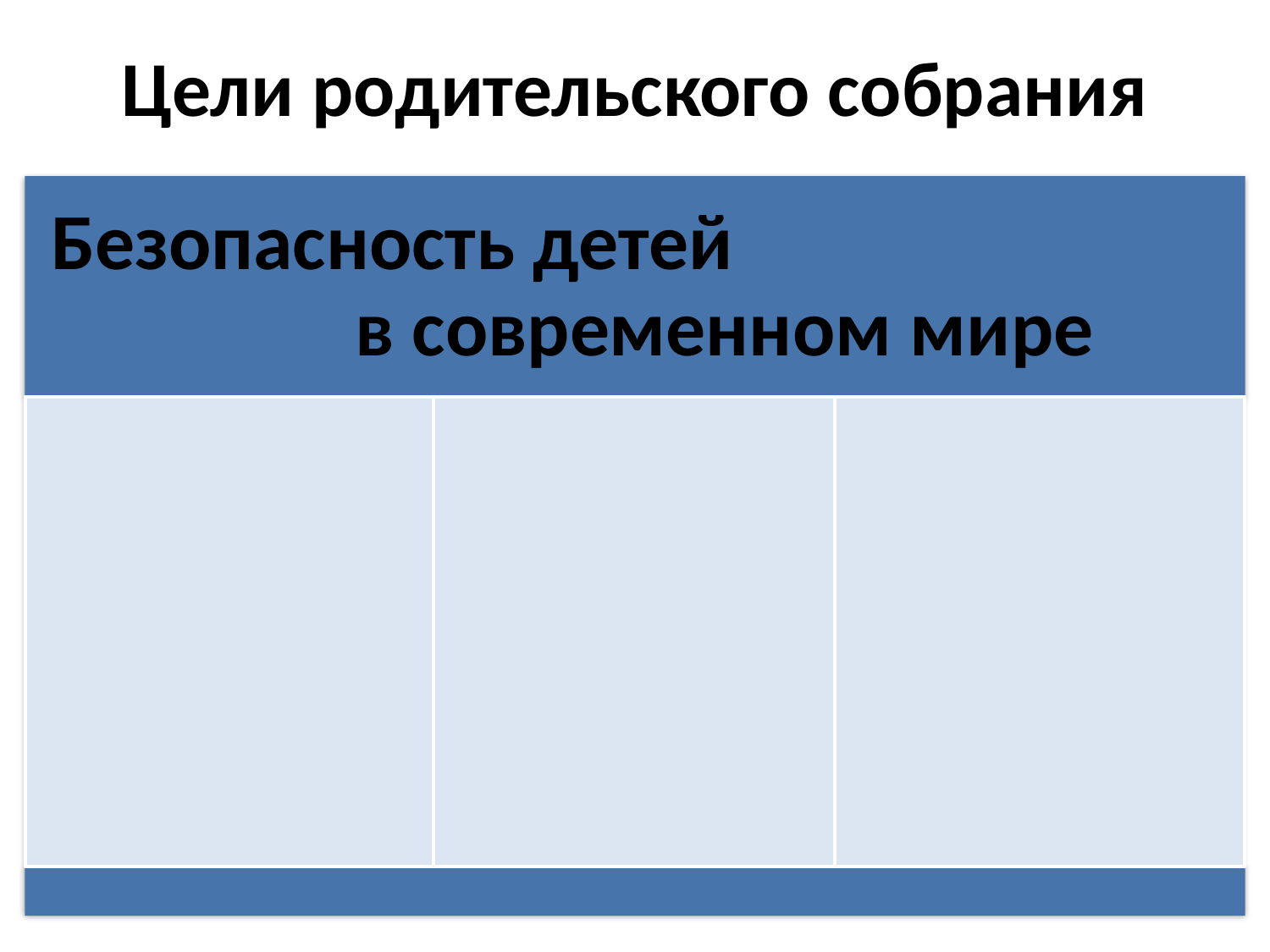

# Цели родительского собрания
Безопасность детей                                      в современном мире
1. Определить понятие безопасности детей.
2. Изучить особенности формирования безопасного поведения детей.
3. Обсудить рекомендации для родителей.